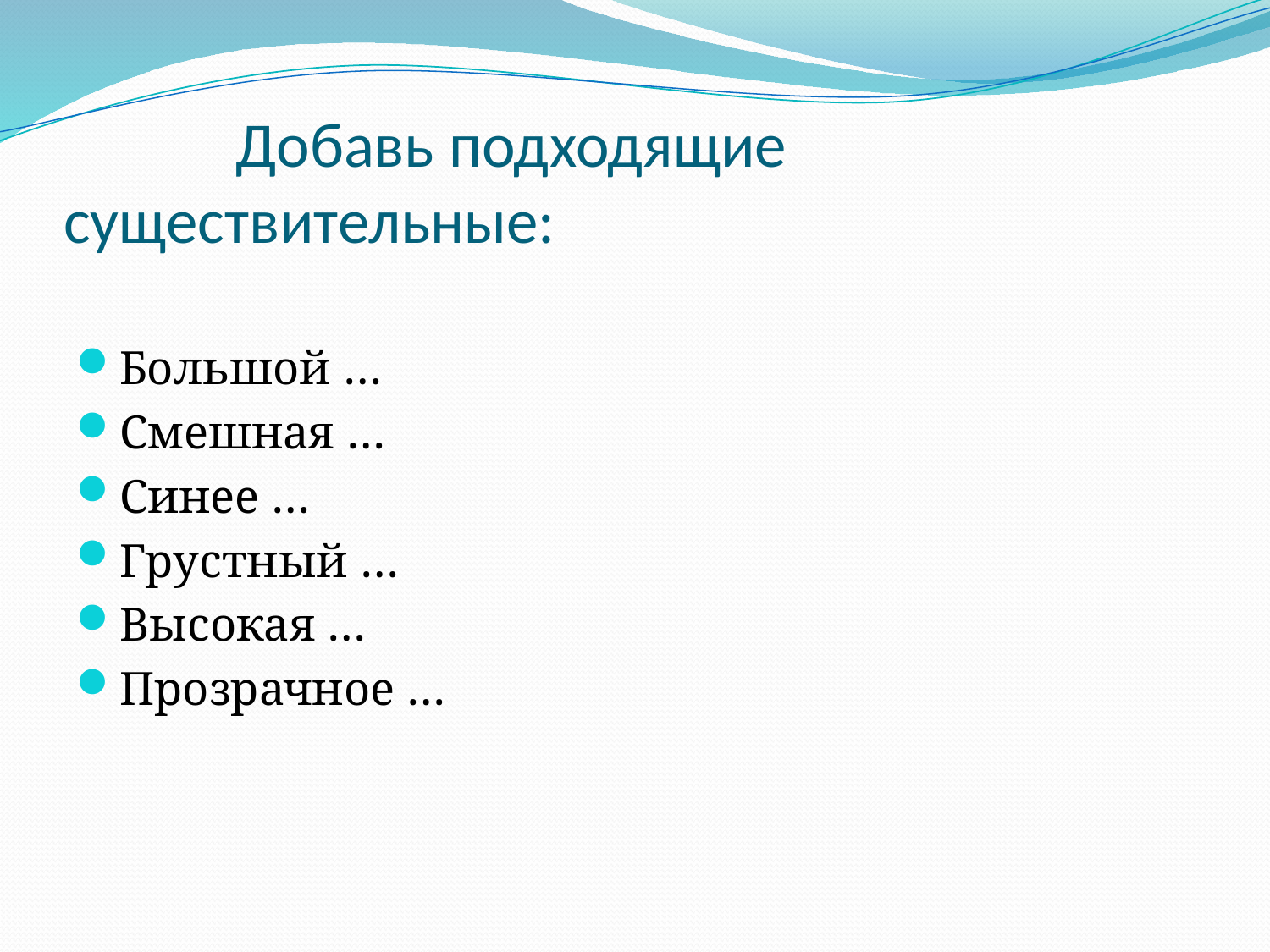

# Добавь подходящие  существительные:

Большой …
Смешная …
Синее …
Грустный …
Высокая …
Прозрачное …